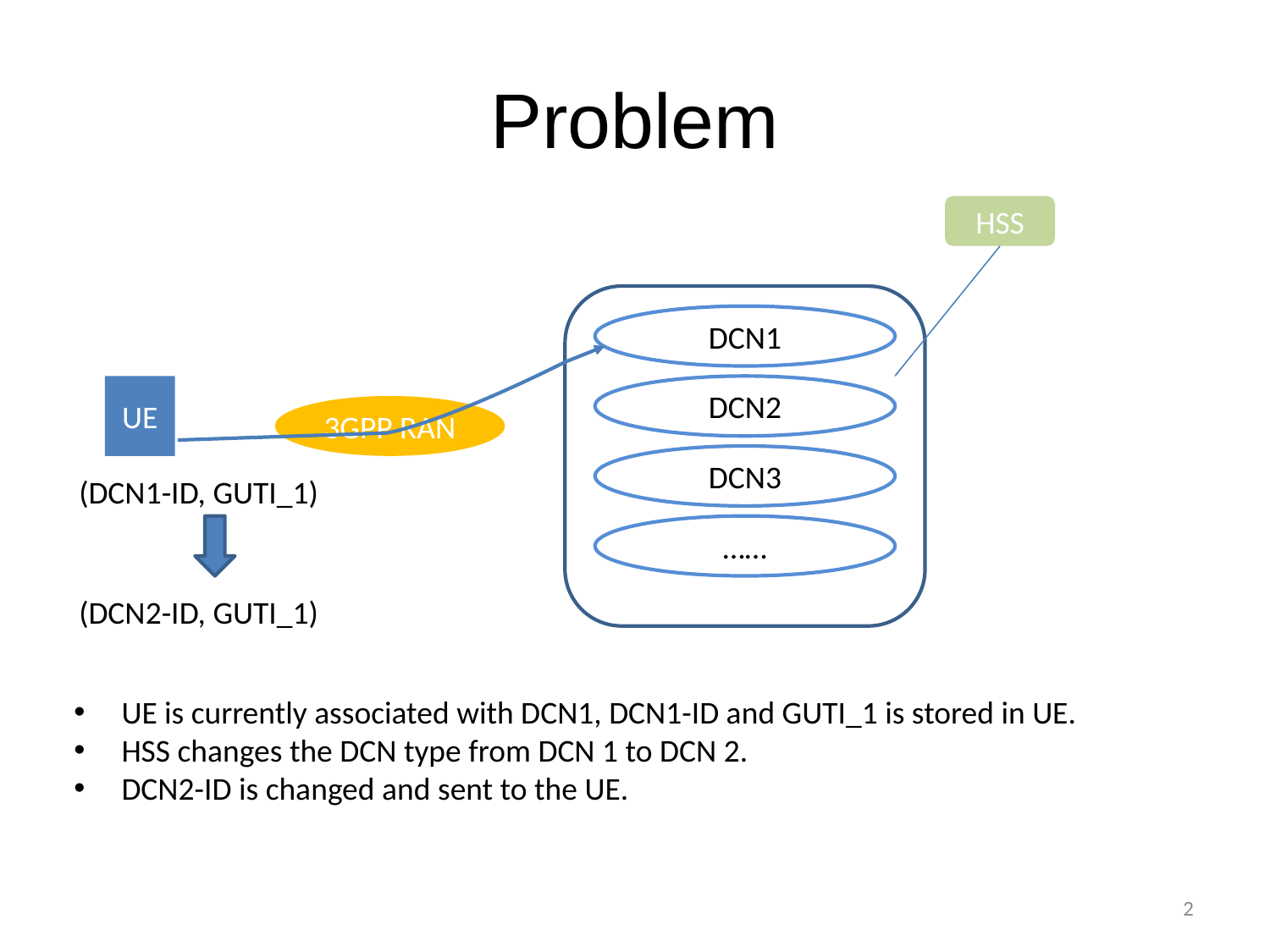

# Problem
HSS

DCN1

UE
DCN2
3GPP RAN
DCN3
(DCN1-ID, GUTI_1)

……
(DCN2-ID, GUTI_1)
UE is currently associated with DCN1, DCN1-ID and GUTI_1 is stored in UE.
HSS changes the DCN type from DCN 1 to DCN 2.
DCN2-ID is changed and sent to the UE.

2